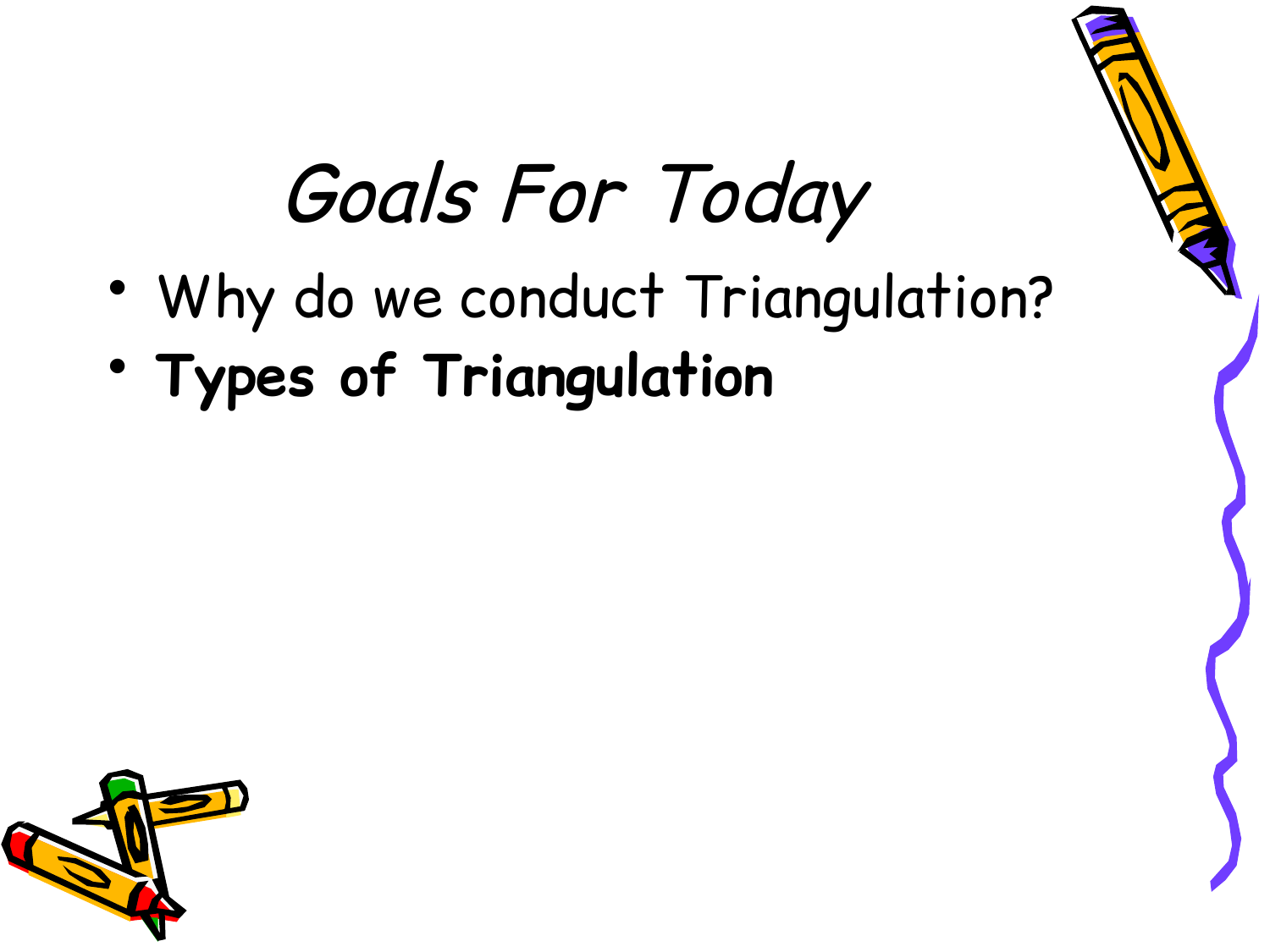

# Goals For Today
Why do we conduct Triangulation?
Types of Triangulation